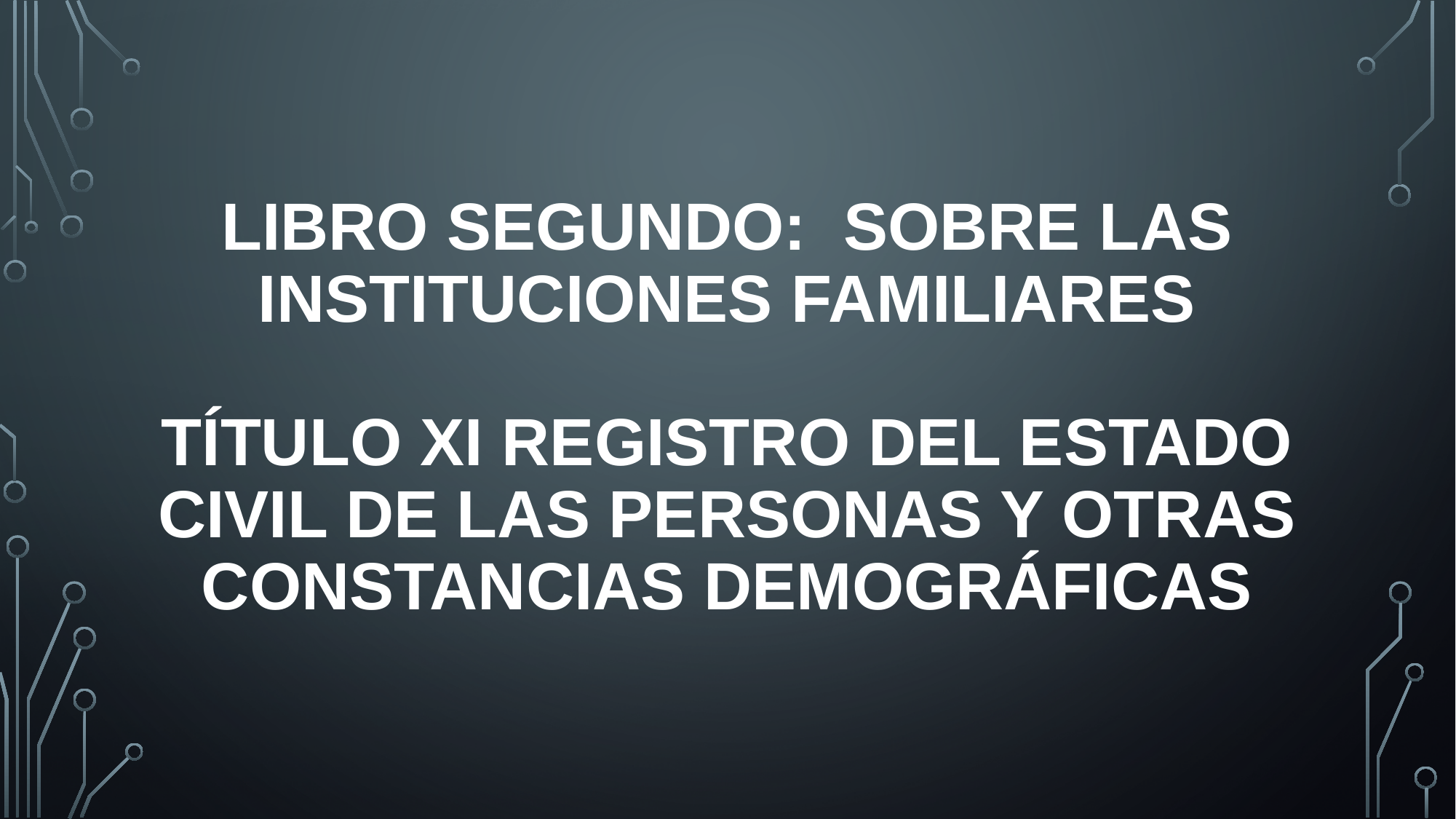

# Libro Segundo:  Sobre las Instituciones Familiares Título XI Registro del Estado Civil de las Personas y Otras Constancias Demográficas